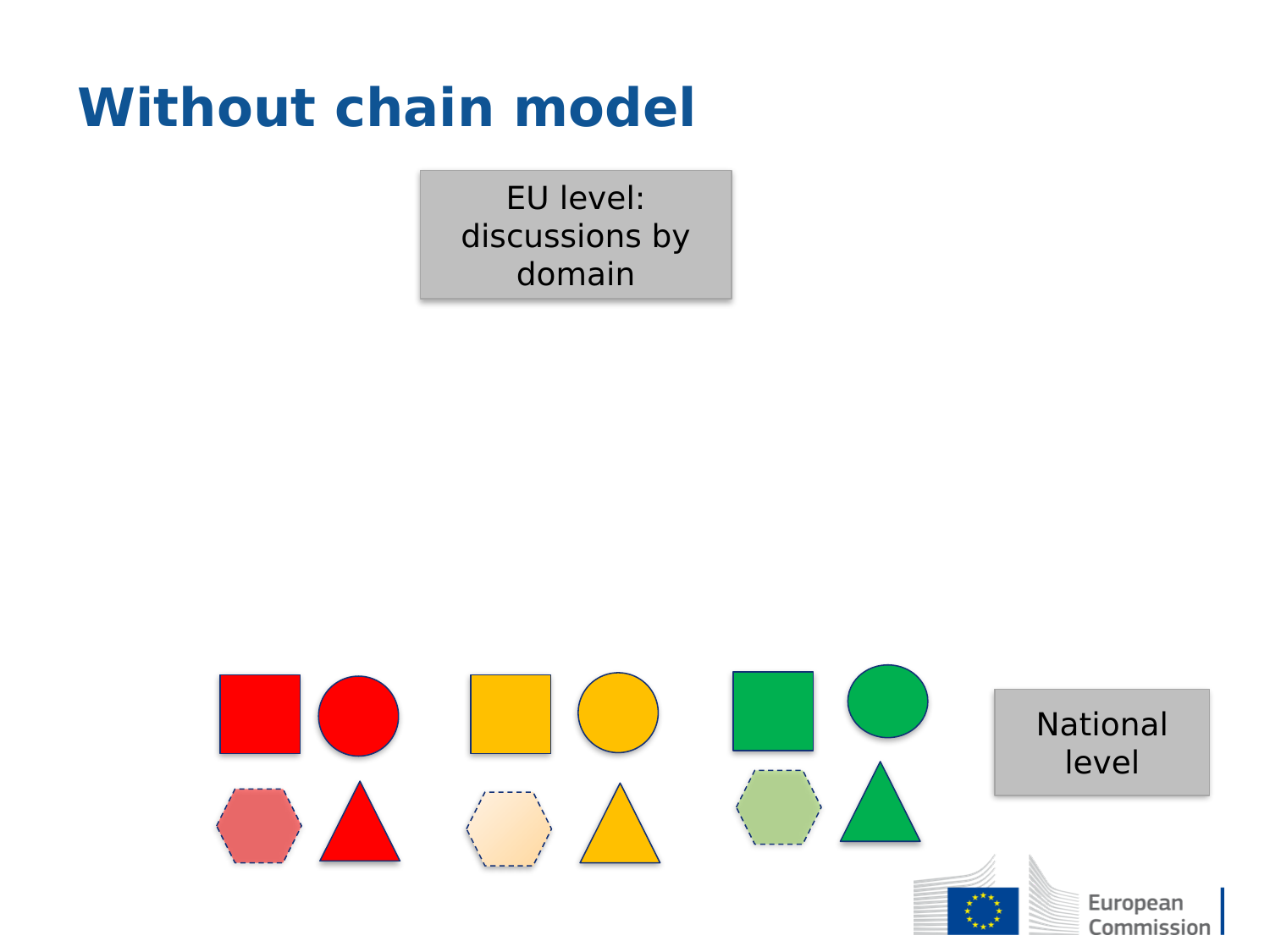

# Without chain model
EU level: discussions by domain

National level